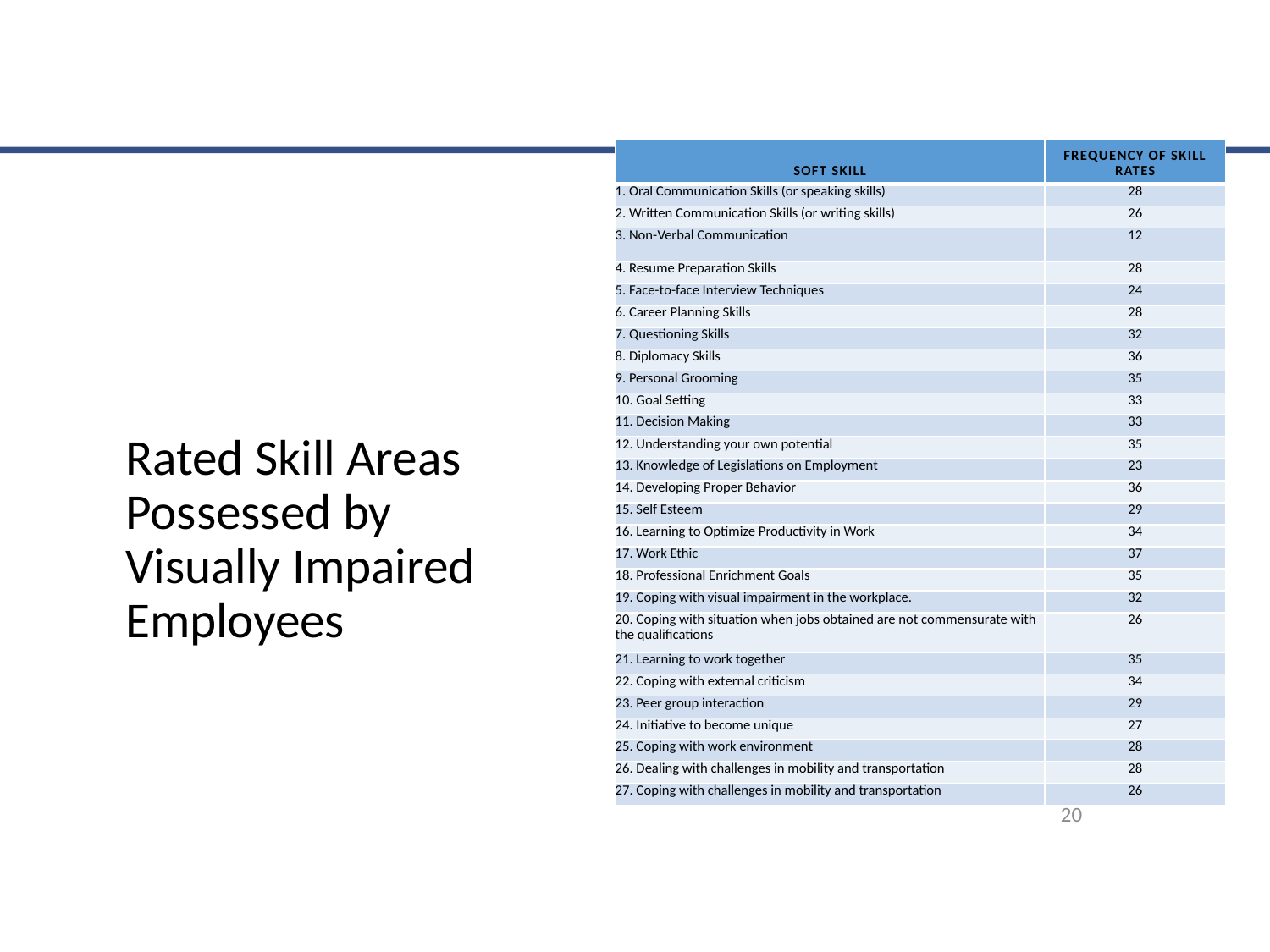

| Soft Skill | Frequency of Skill Rates |
| --- | --- |
| 1. Oral Communication Skills (or speaking skills) | 28 |
| 2. Written Communication Skills (or writing skills) | 26 |
| 3. Non-Verbal Communication | 12 |
| 4. Resume Preparation Skills | 28 |
| 5. Face-to-face Interview Techniques | 24 |
| 6. Career Planning Skills | 28 |
| 7. Questioning Skills | 32 |
| 8. Diplomacy Skills | 36 |
| 9. Personal Grooming | 35 |
| 10. Goal Setting | 33 |
| 11. Decision Making | 33 |
| 12. Understanding your own potential | 35 |
| 13. Knowledge of Legislations on Employment | 23 |
| 14. Developing Proper Behavior | 36 |
| 15. Self Esteem | 29 |
| 16. Learning to Optimize Productivity in Work | 34 |
| 17. Work Ethic | 37 |
| 18. Professional Enrichment Goals | 35 |
| 19. Coping with visual impairment in the workplace. | 32 |
| 20. Coping with situation when jobs obtained are not commensurate with the qualifications | 26 |
| 21. Learning to work together | 35 |
| 22. Coping with external criticism | 34 |
| 23. Peer group interaction | 29 |
| 24. Initiative to become unique | 27 |
| 25. Coping with work environment | 28 |
| 26. Dealing with challenges in mobility and transportation | 28 |
| 27. Coping with challenges in mobility and transportation | 26 |

Rated Skill Areas Possessed by Visually Impaired Employees

20